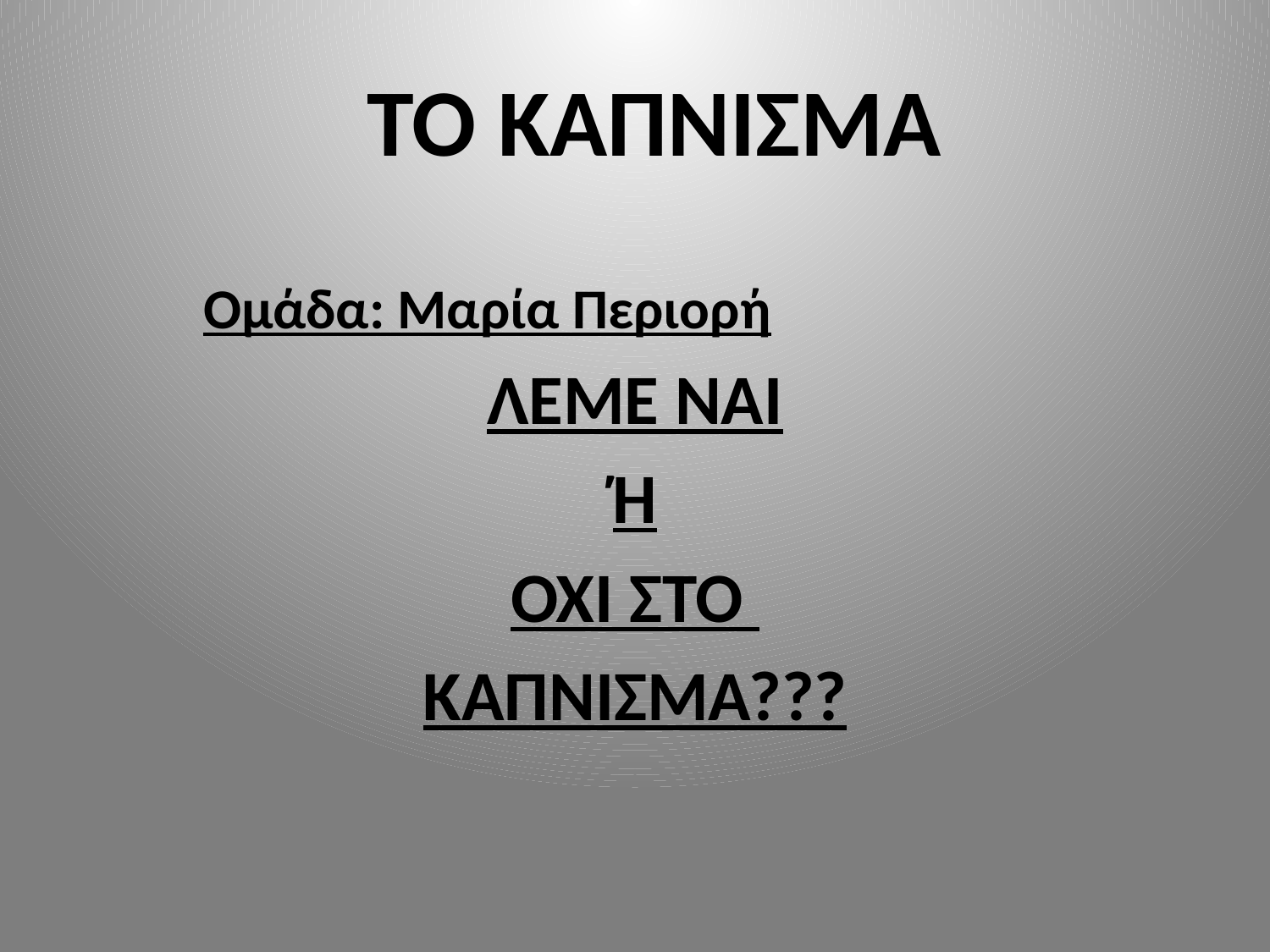

# ΤΟ ΚΑΠΝΙΣΜΑ
Ομάδα: Μαρία Περιορή
ΛΕΜΕ ΝΑΙ
Ή
ΌΧΙ ΣΤΟ
ΚΑΠΝΙΣΜΑ???